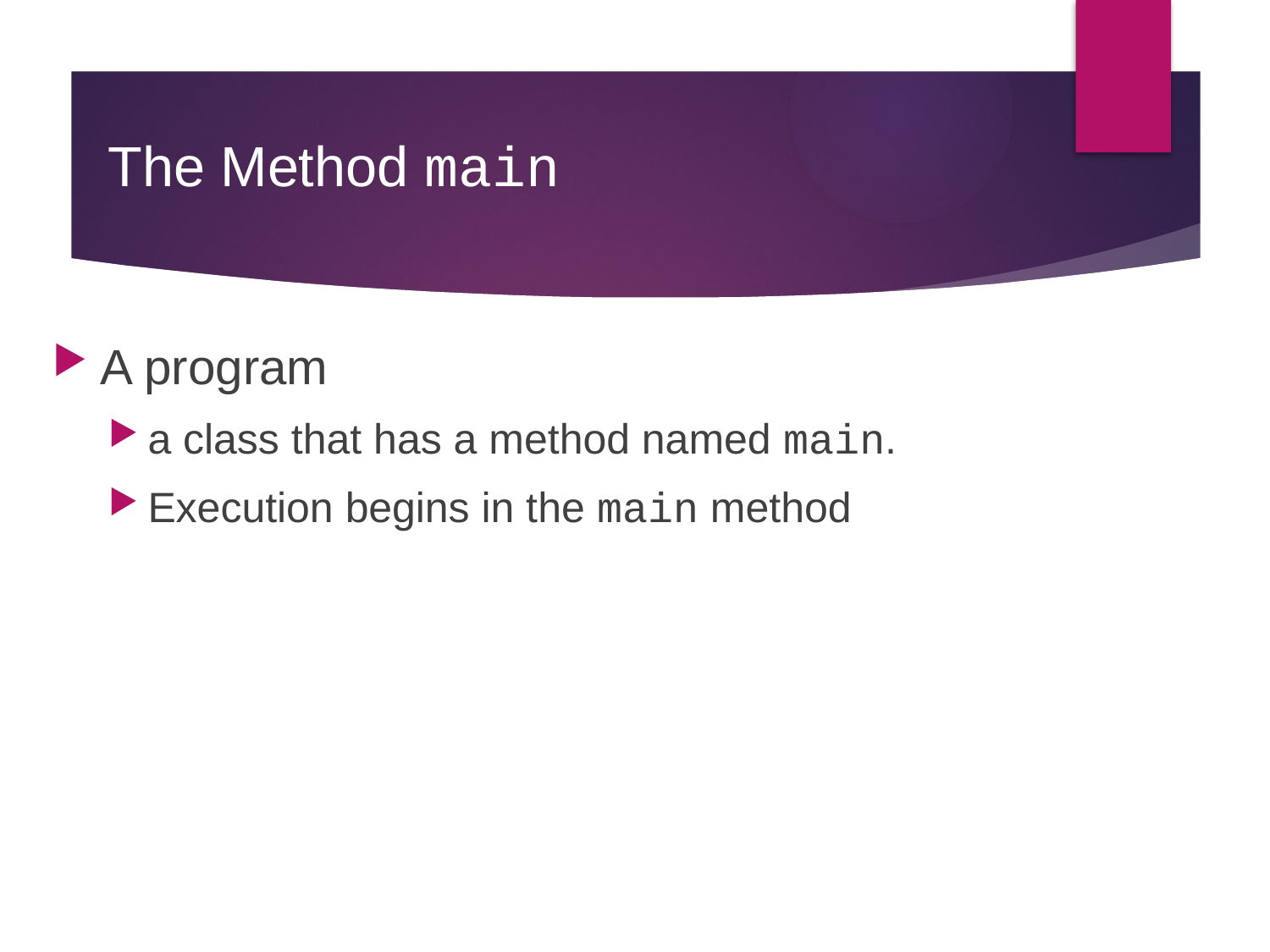

# The Method main
A program
a class that has a method named main.
Execution begins in the main method